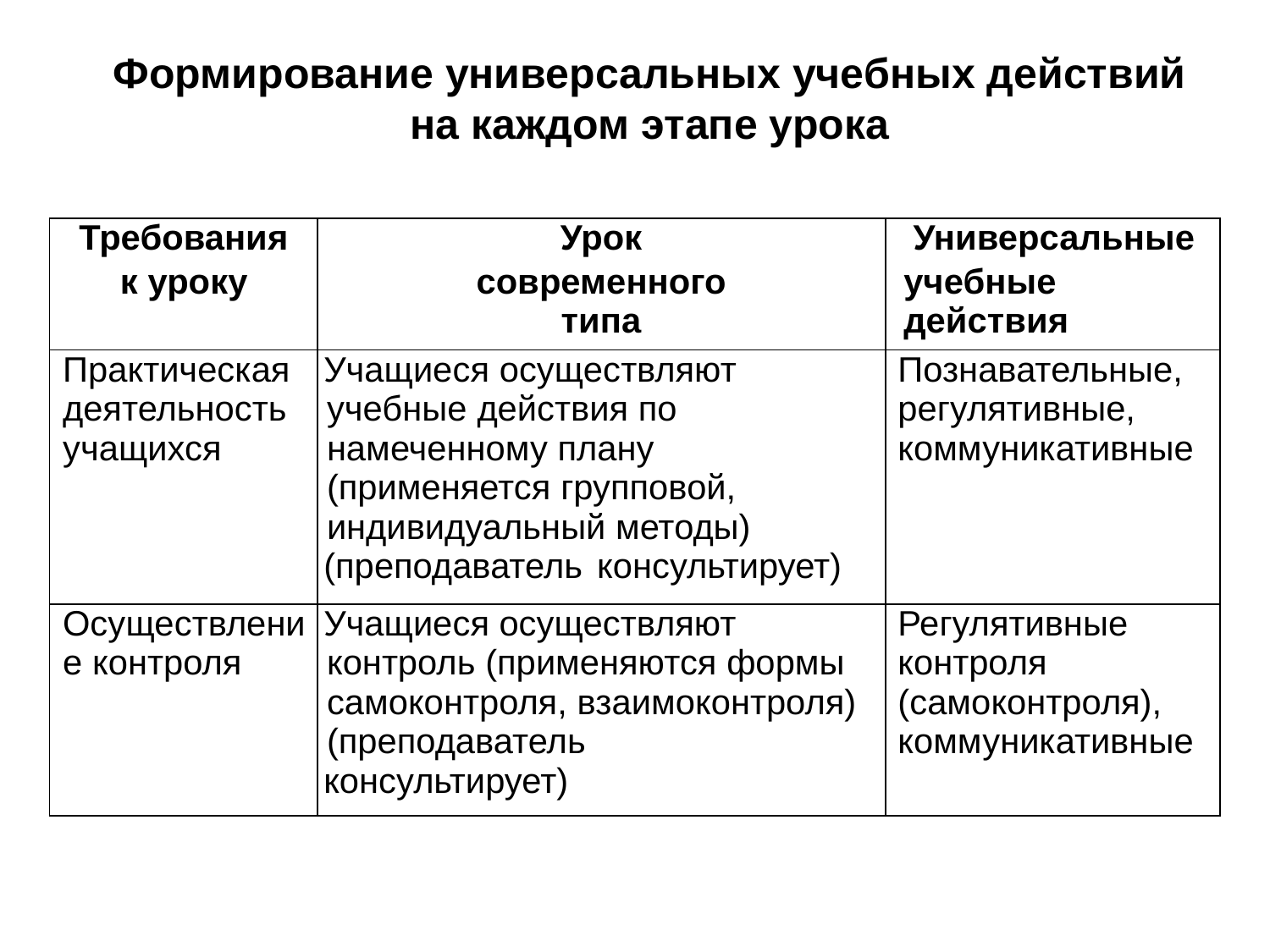

Формирование универсальных учебных действий на каждом этапе урока
| Требования к уроку | Урок современного типа | Универсальные учебные действия |
| --- | --- | --- |
| Практическая деятельность учащихся | Учащиеся осуществляют учебные действия по намеченному плану (применяется групповой, индивидуальный методы) (преподаватель консультирует) | Познавательные, регулятивные, коммуникативные |
| Осуществление контроля | Учащиеся осуществляют контроль (применяются формы самоконтроля, взаимоконтроля) (преподаватель консультирует) | Регулятивные контроля (самоконтроля), коммуникативные |